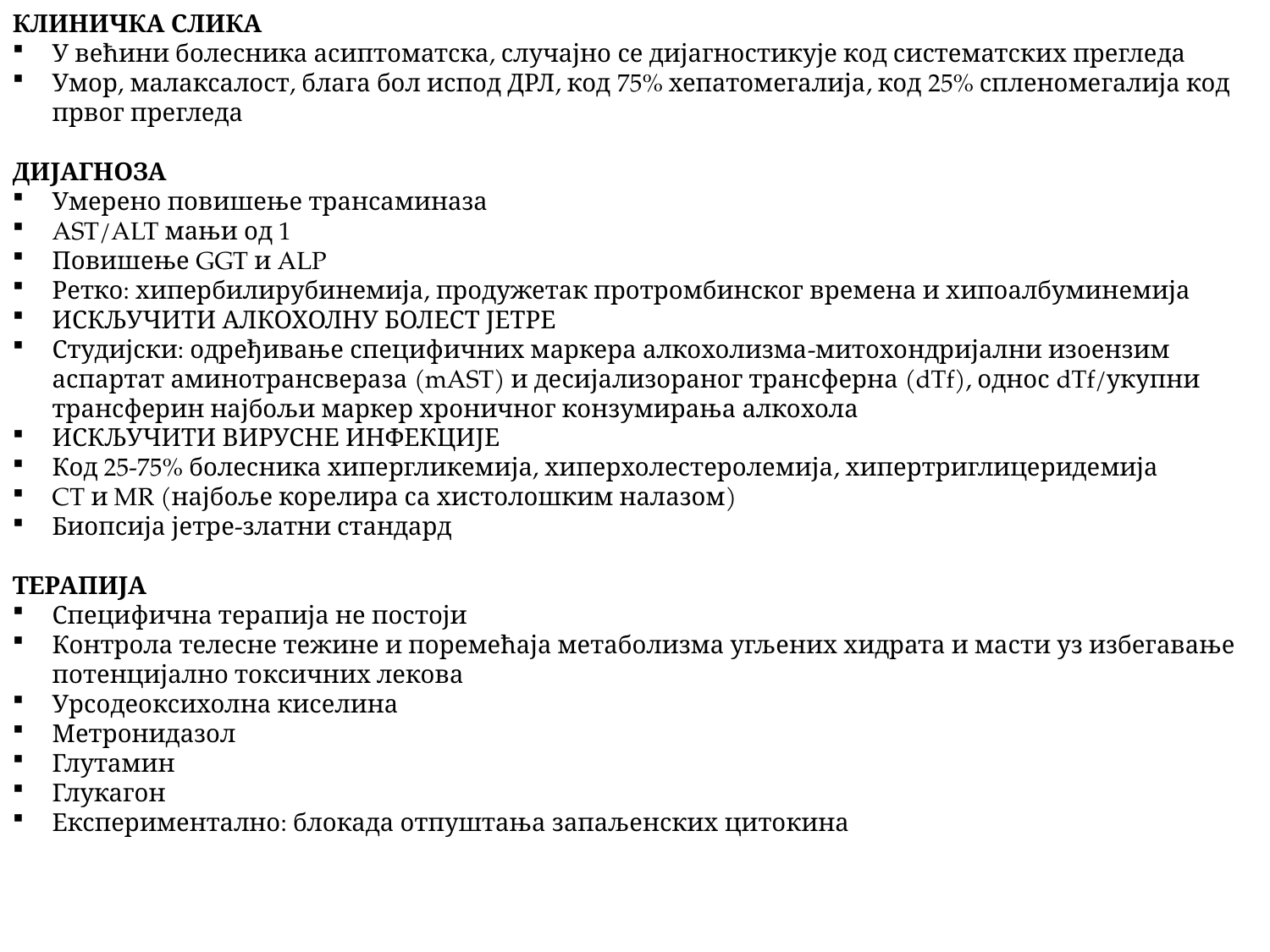

КЛИНИЧКА СЛИКА
У већини болесника асиптоматска, случајно се дијагностикује код систематских прегледа
Умор, малаксалост, блага бол испод ДРЛ, код 75% хепатомегалија, код 25% спленомегалија код првог прегледа

ДИЈАГНОЗА
Умерено повишење трансаминаза
AST/ALT мањи од 1
Повишење GGT и ALP
Ретко: хипербилирубинемија, продужетак протромбинског времена и хипоалбуминемија
ИСКЉУЧИТИ АЛКОХОЛНУ БОЛЕСТ ЈЕТРЕ
Студијски: одређивање специфичних маркера алкохолизма-митохондријални изоензим аспартат аминотрансвераза (mAST) и десијализораног трансферна (dTf), однос dTf/укупни трансферин најбољи маркер хроничног конзумирања алкохола
ИСКЉУЧИТИ ВИРУСНЕ ИНФЕКЦИЈЕ
Код 25-75% болесника хипергликемија, хиперхолестеролемија, хипертриглицеридемија
CT и MR (најбоље корелира са хистолошким налазом)
Биопсија јетре-златни стандард

ТЕРАПИЈА
Специфична терапија не постоји
Контрола телесне тежине и поремећаја метаболизма угљених хидрата и масти уз избегавање потенцијално токсичних лекова
Урсодеоксихолна киселина
Метронидазол
Глутамин
Глукагон
Експериментално: блокада отпуштања запаљенских цитокина